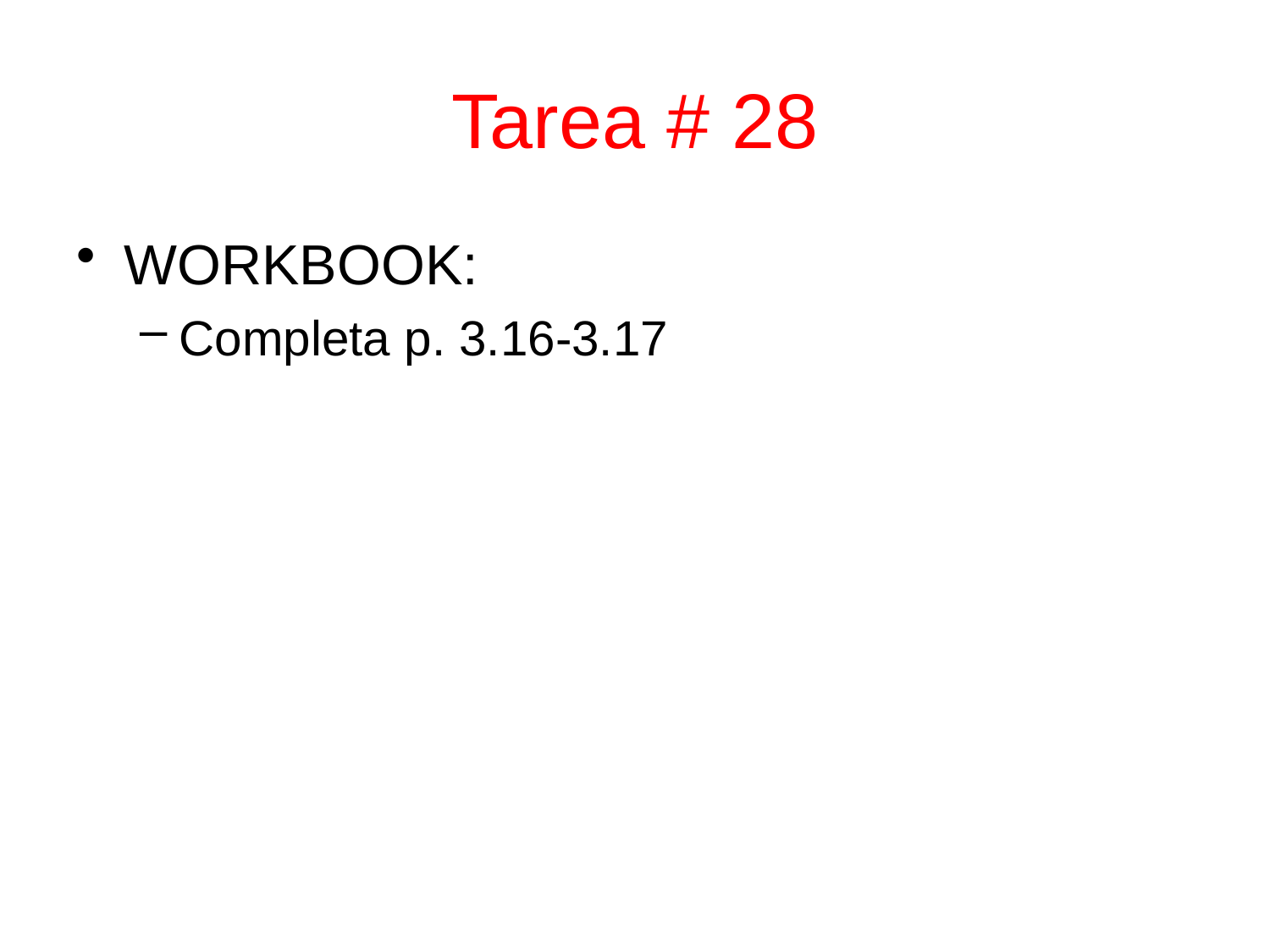

# Tarea # 28
WORKBOOK:
Completa p. 3.16-3.17